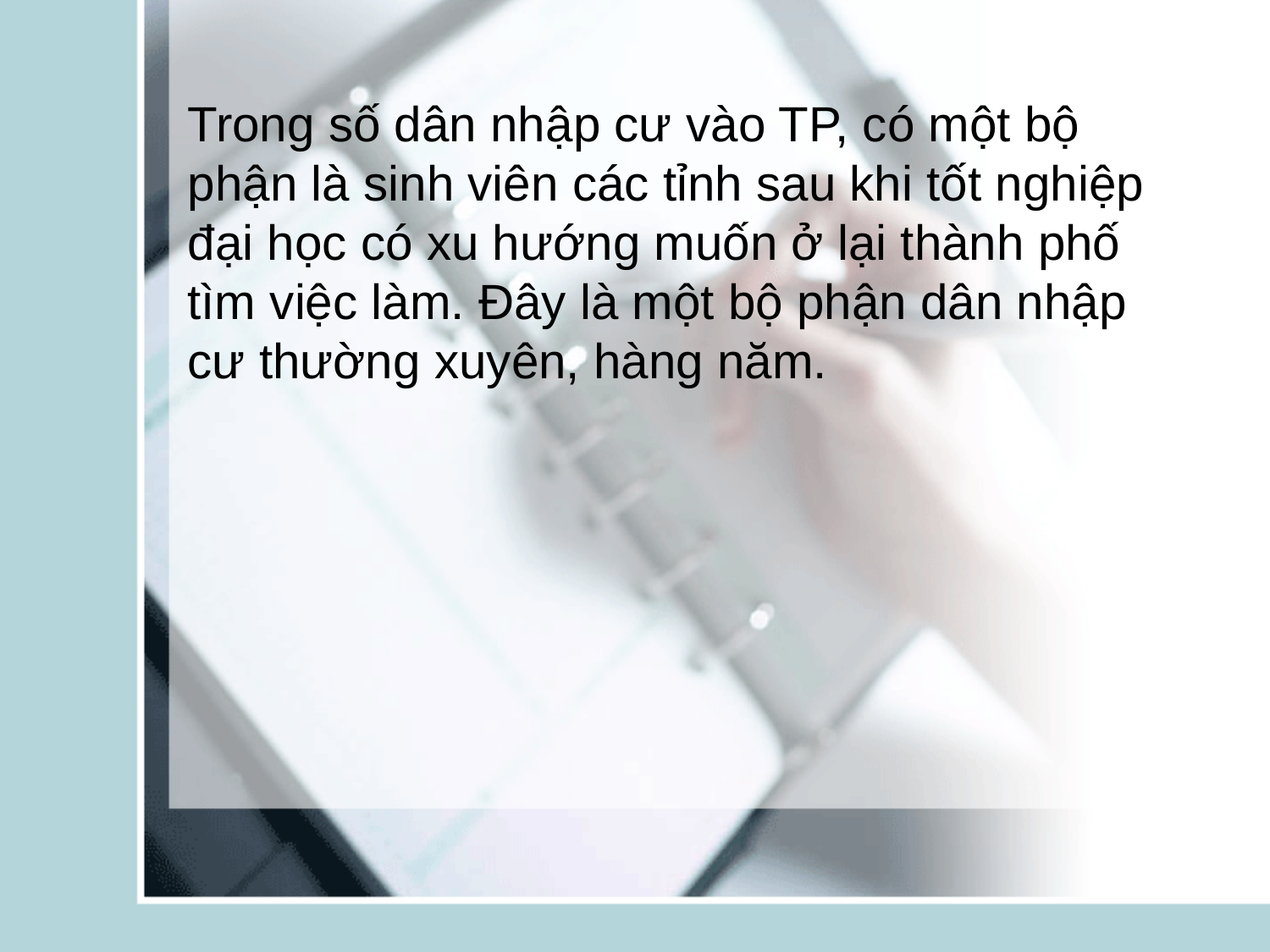

Trong số dân nhập cư vào TP, có một bộ phận là sinh viên các tỉnh sau khi tốt nghiệp đại học có xu hướng muốn ở lại thành phố tìm việc làm. Đây là một bộ phận dân nhập cư thường xuyên, hàng năm.